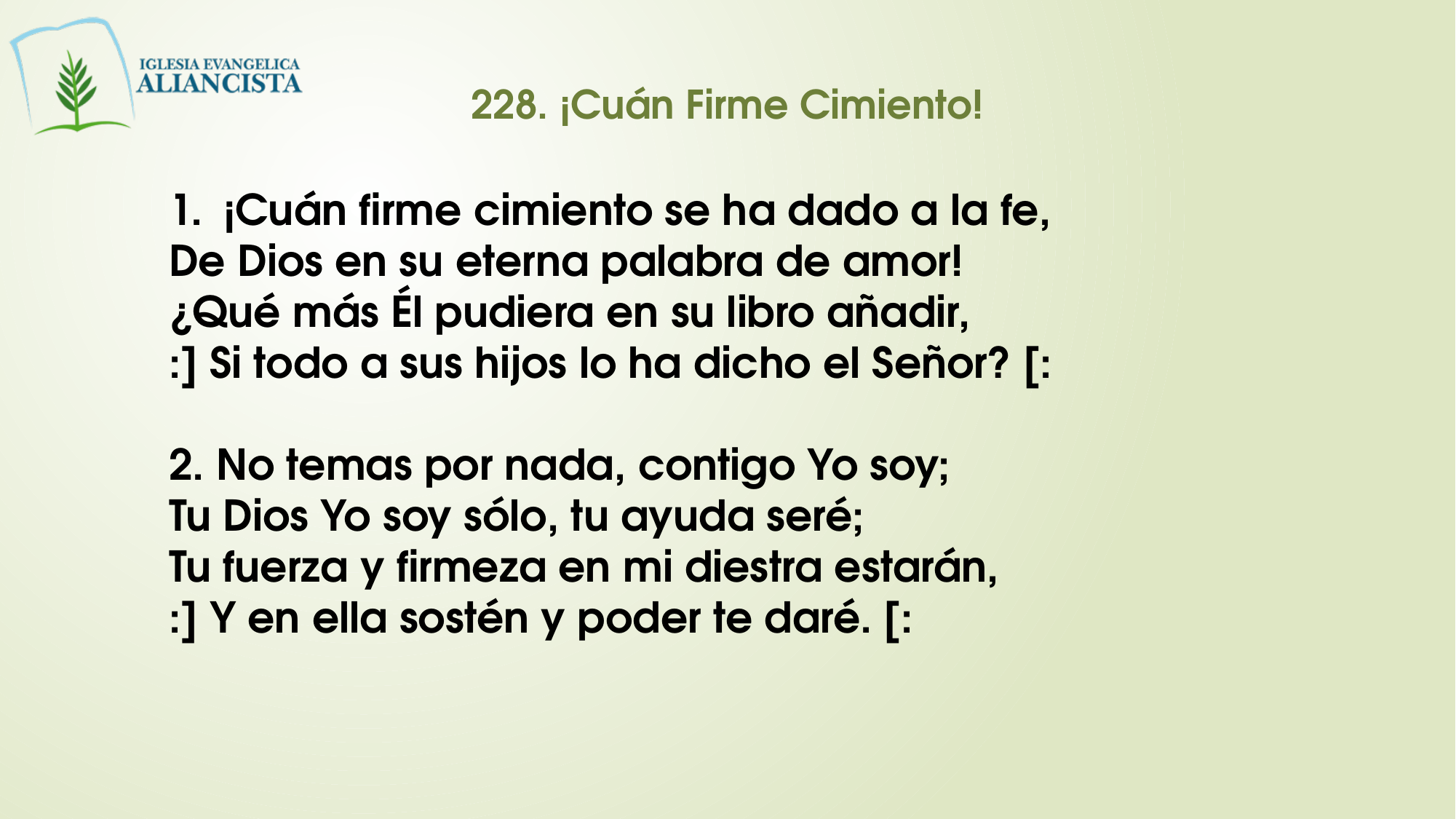

228. ¡Cuán Firme Cimiento!
¡Cuán firme cimiento se ha dado a la fe,
De Dios en su eterna palabra de amor!
¿Qué más Él pudiera en su libro añadir,
:] Si todo a sus hijos lo ha dicho el Señor? [:

2. No temas por nada, contigo Yo soy;
Tu Dios Yo soy sólo, tu ayuda seré;
Tu fuerza y firmeza en mi diestra estarán,
:] Y en ella sostén y poder te daré. [: